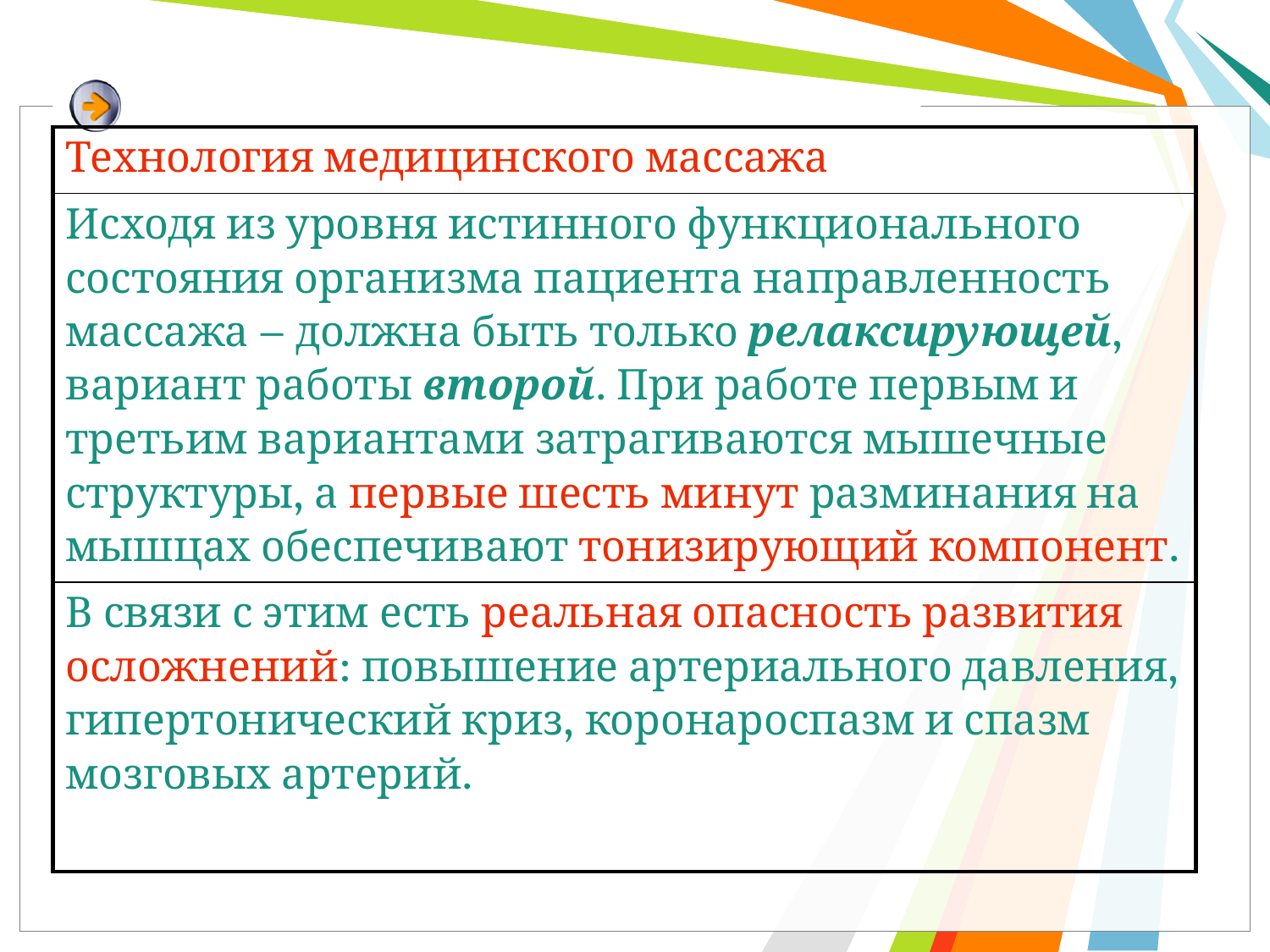

#
| Технология медицинского массажа |
| --- |
| Исходя из уровня истинного функционального состояния организма пациента направленность массажа – должна быть только релаксирующей, вариант работы второй. При работе первым и третьим вариантами затрагиваются мышечные структуры, а первые шесть минут разминания на мышцах обеспечивают тонизирующий компонент. |
| В связи с этим есть реальная опасность развития осложнений: повышение артериального давления, гипертонический криз, коронароспазм и спазм мозговых артерий. |